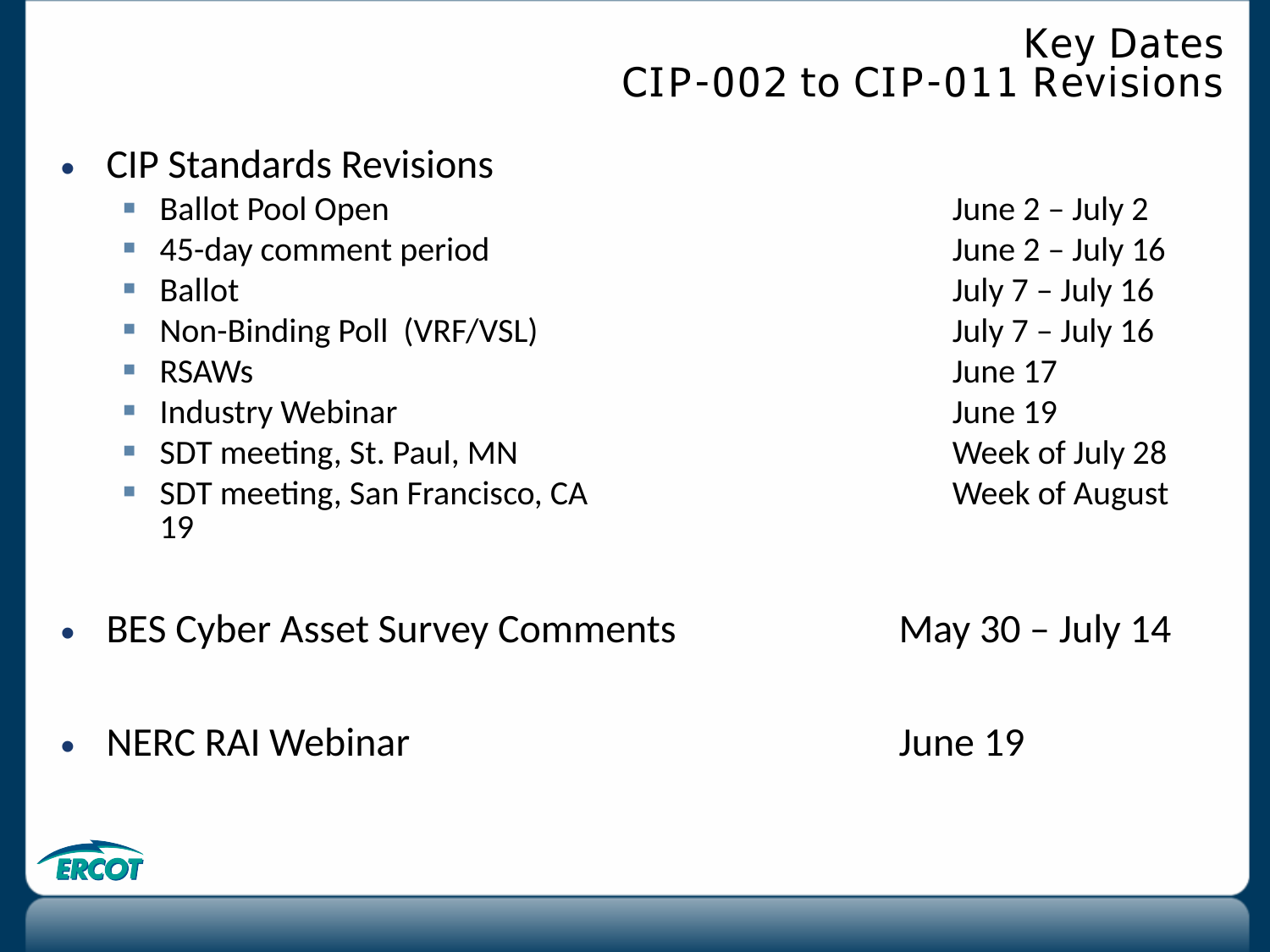

# Key Dates CIP-002 to CIP-011 Revisions
CIP Standards Revisions
Ballot Pool Open 	June 2 – July 2
45-day comment period 	June 2 – July 16
Ballot 	July 7 – July 16
Non-Binding Poll  (VRF/VSL) 	July 7 – July 16
RSAWs	June 17
Industry Webinar	June 19
SDT meeting, St. Paul, MN	Week of July 28
SDT meeting, San Francisco, CA 	Week of August 19

BES Cyber Asset Survey Comments 	May 30 – July 14

NERC RAI Webinar	June 19